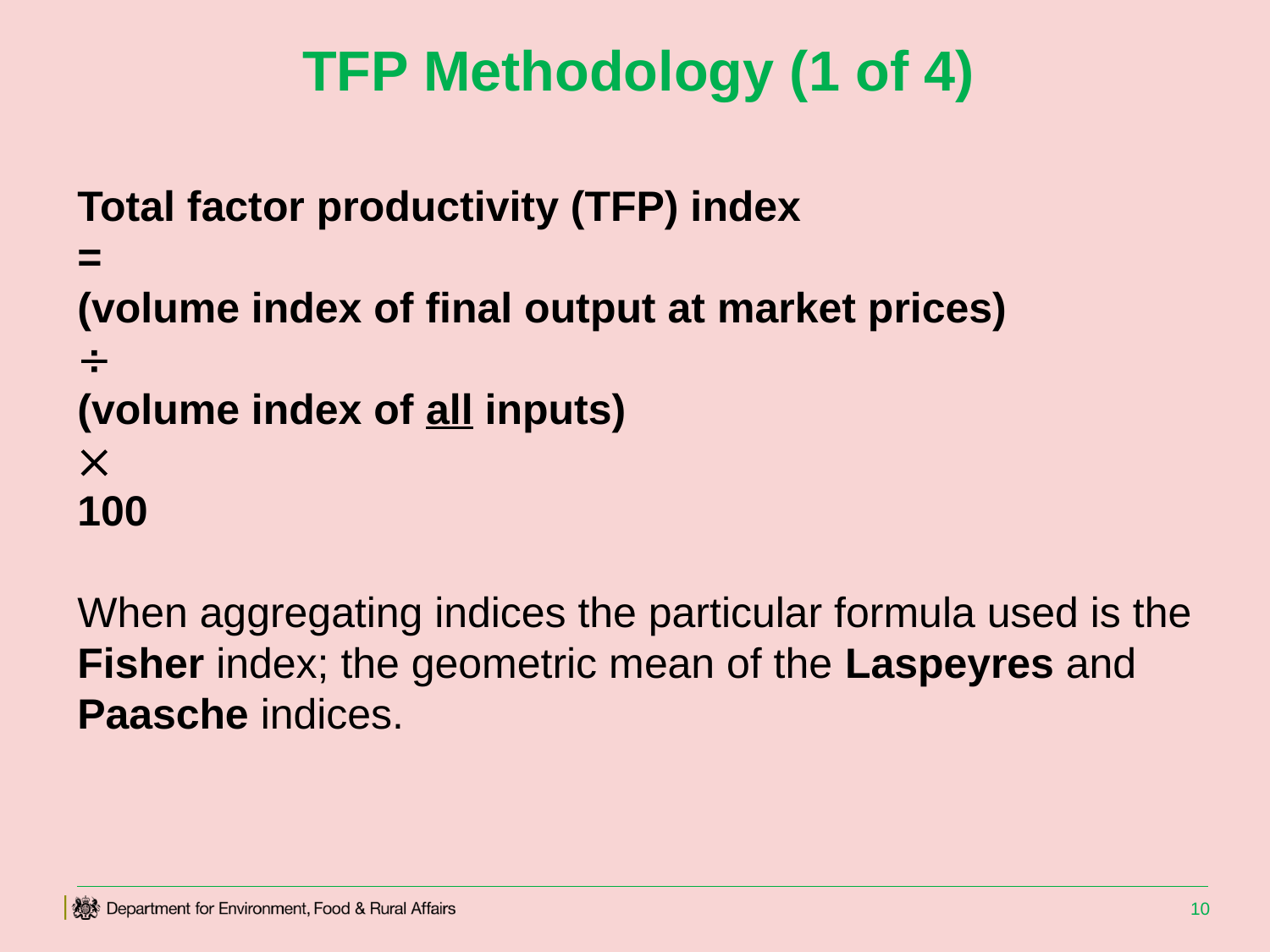

# TFP Methodology (1 of 4)
Total factor productivity (TFP) index
=
(volume index of final output at market prices)
÷
(volume index of all inputs)
×
100
When aggregating indices the particular formula used is the Fisher index; the geometric mean of the Laspeyres and Paasche indices.

10